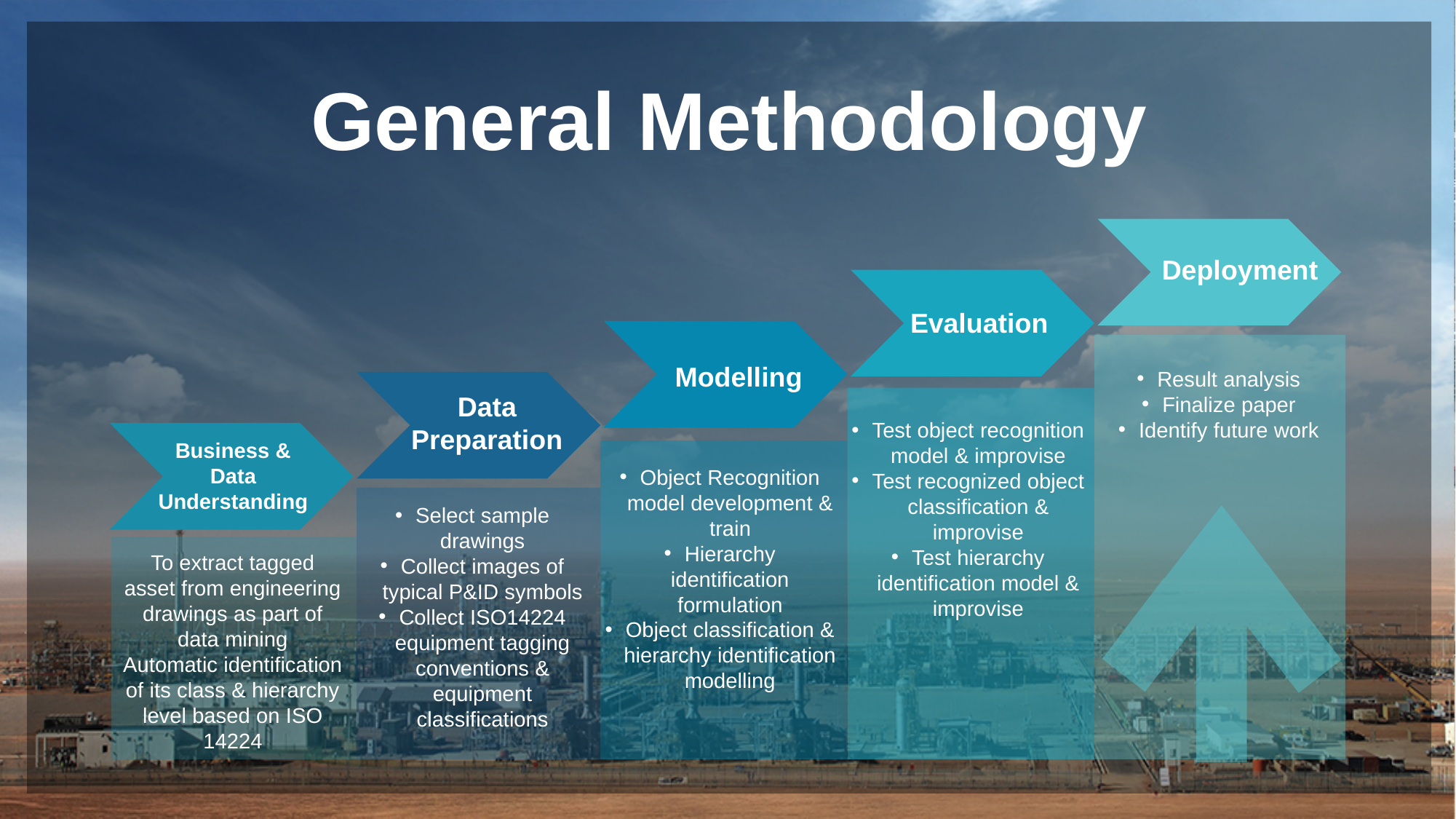

General Methodology

Deployment

Evaluation

Modelling
Result analysis
Finalize paper
Identify future work

Data Preparation

Test object recognition model & improvise
Test recognized object classification & improvise
Test hierarchy identification model & improvise

Business & Data Understanding

Object Recognition model development & train
Hierarchy identification formulation
Object classification & hierarchy identification modelling

Select sample drawings
Collect images of typical P&ID symbols
Collect ISO14224 equipment tagging conventions & equipment classifications

To extract tagged asset from engineering drawings as part of data mining
Automatic identification of its class & hierarchy level based on ISO 14224